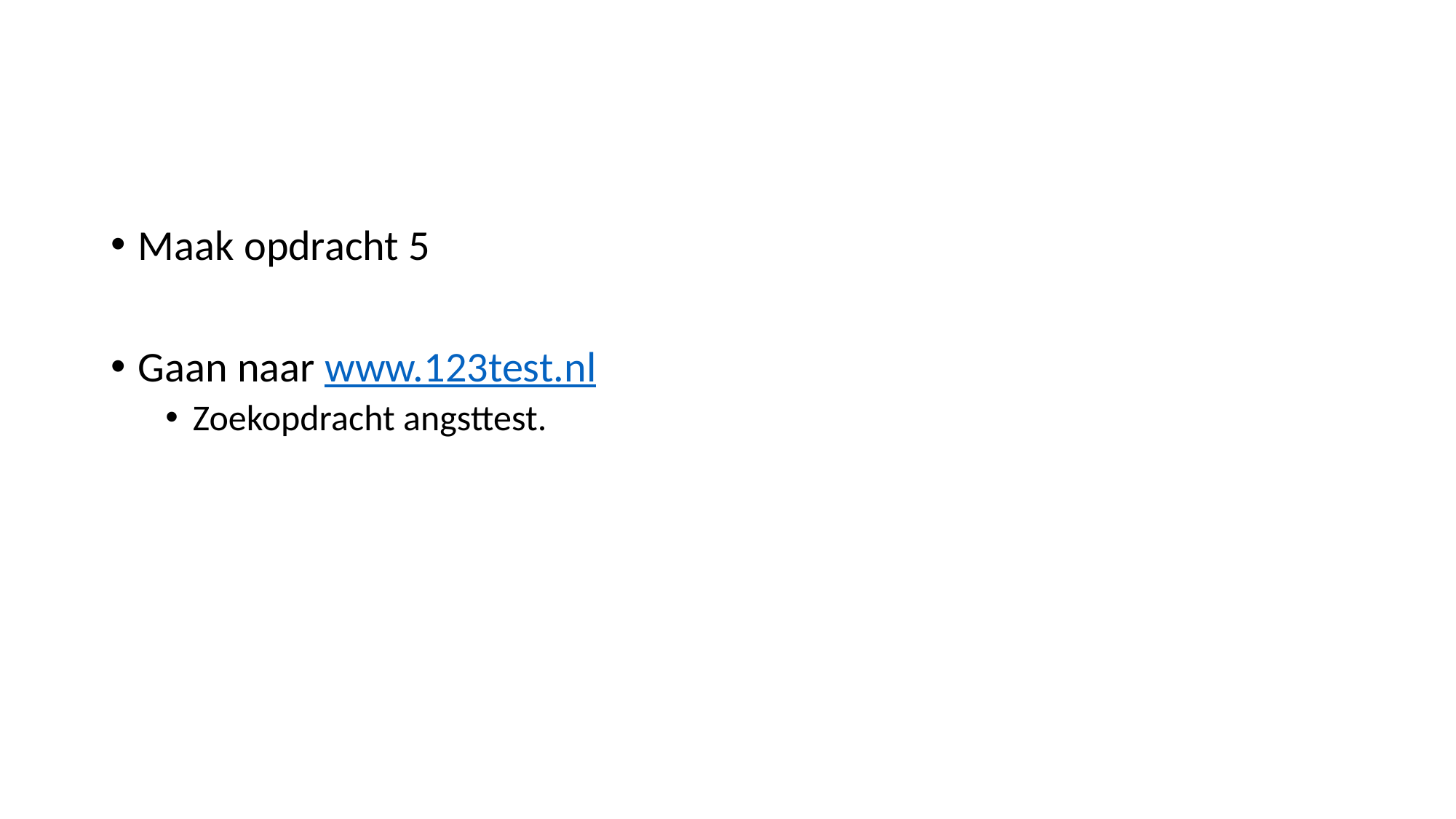

#
Maak opdracht 5

Gaan naar www.123test.nl
Zoekopdracht angsttest.